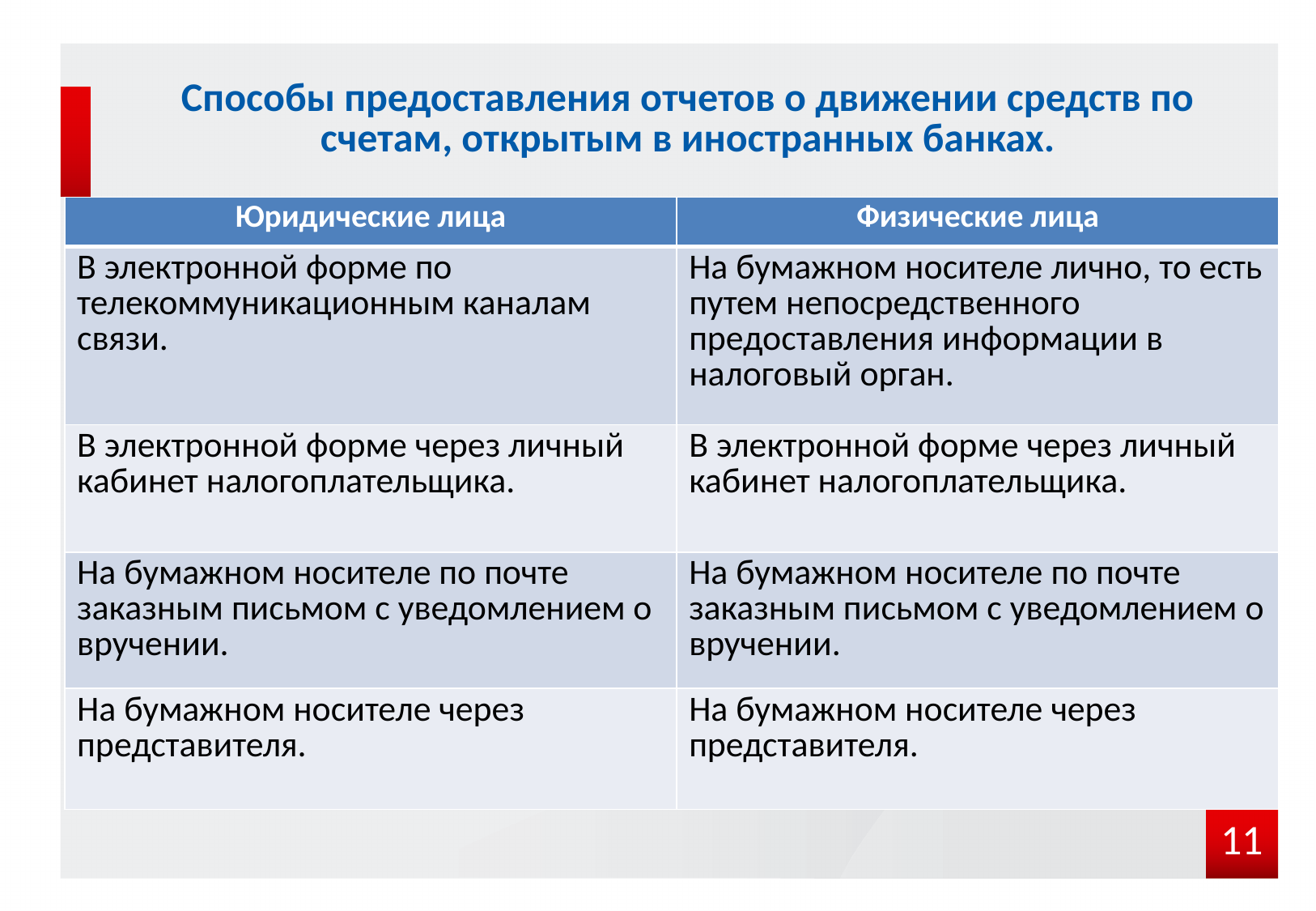

# Способы предоставления отчетов о движении средств по счетам, открытым в иностранных банках.
| Юридические лица | Физические лица |
| --- | --- |
| В электронной форме по телекоммуникационным каналам связи. | На бумажном носителе лично, то есть путем непосредственного предоставления информации в налоговый орган. |
| В электронной форме через личный кабинет налогоплательщика. | В электронной форме через личный кабинет налогоплательщика. |
| На бумажном носителе по почте заказным письмом с уведомлением о вручении. | На бумажном носителе по почте заказным письмом с уведомлением о вручении. |
| На бумажном носителе через представителя. | На бумажном носителе через представителя. |
11